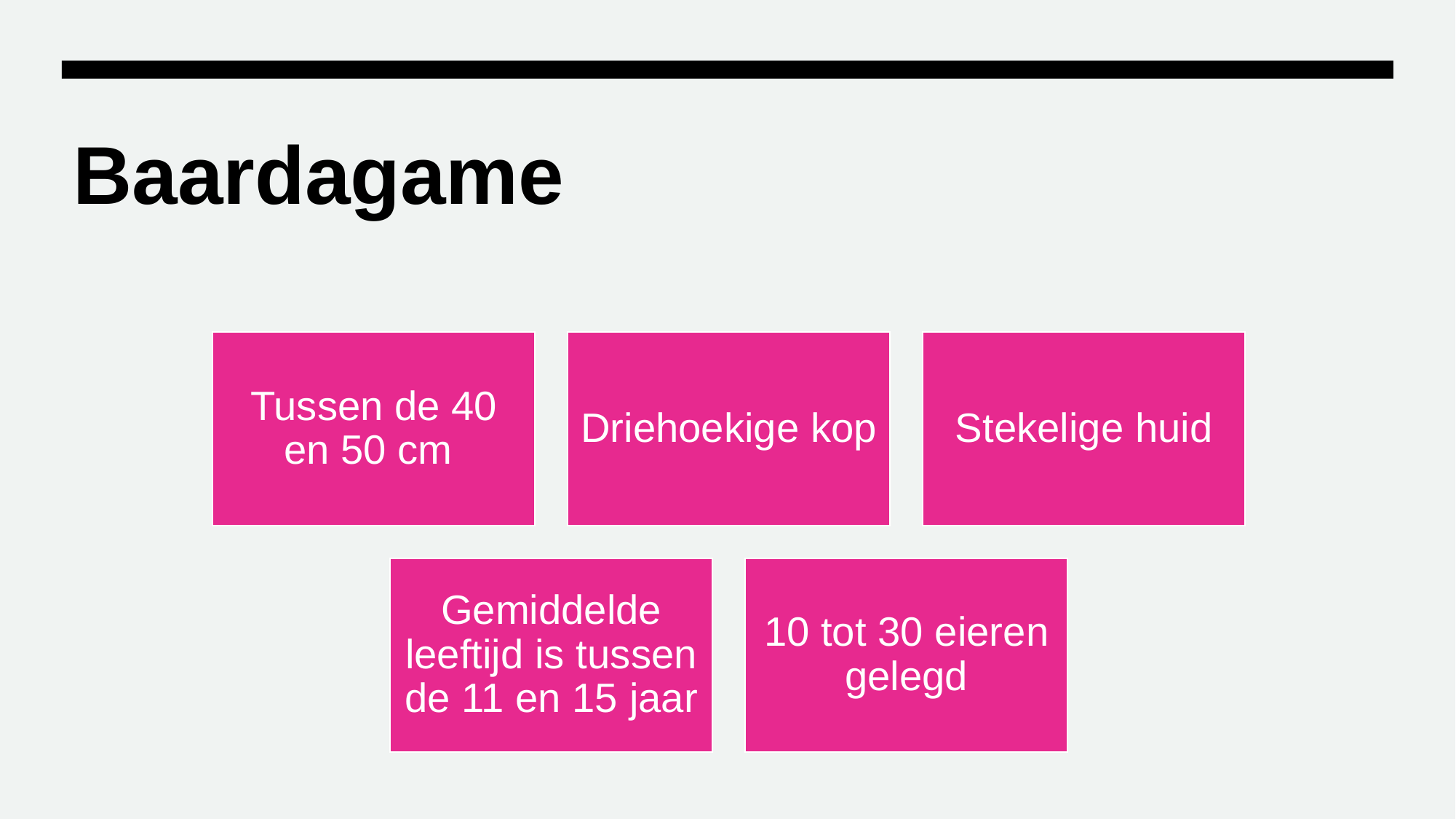

# Baardagame
Tussen de 40 en 50 cm
Driehoekige kop
Stekelige huid
Gemiddelde leeftijd is tussen de 11 en 15 jaar
10 tot 30 eieren gelegd